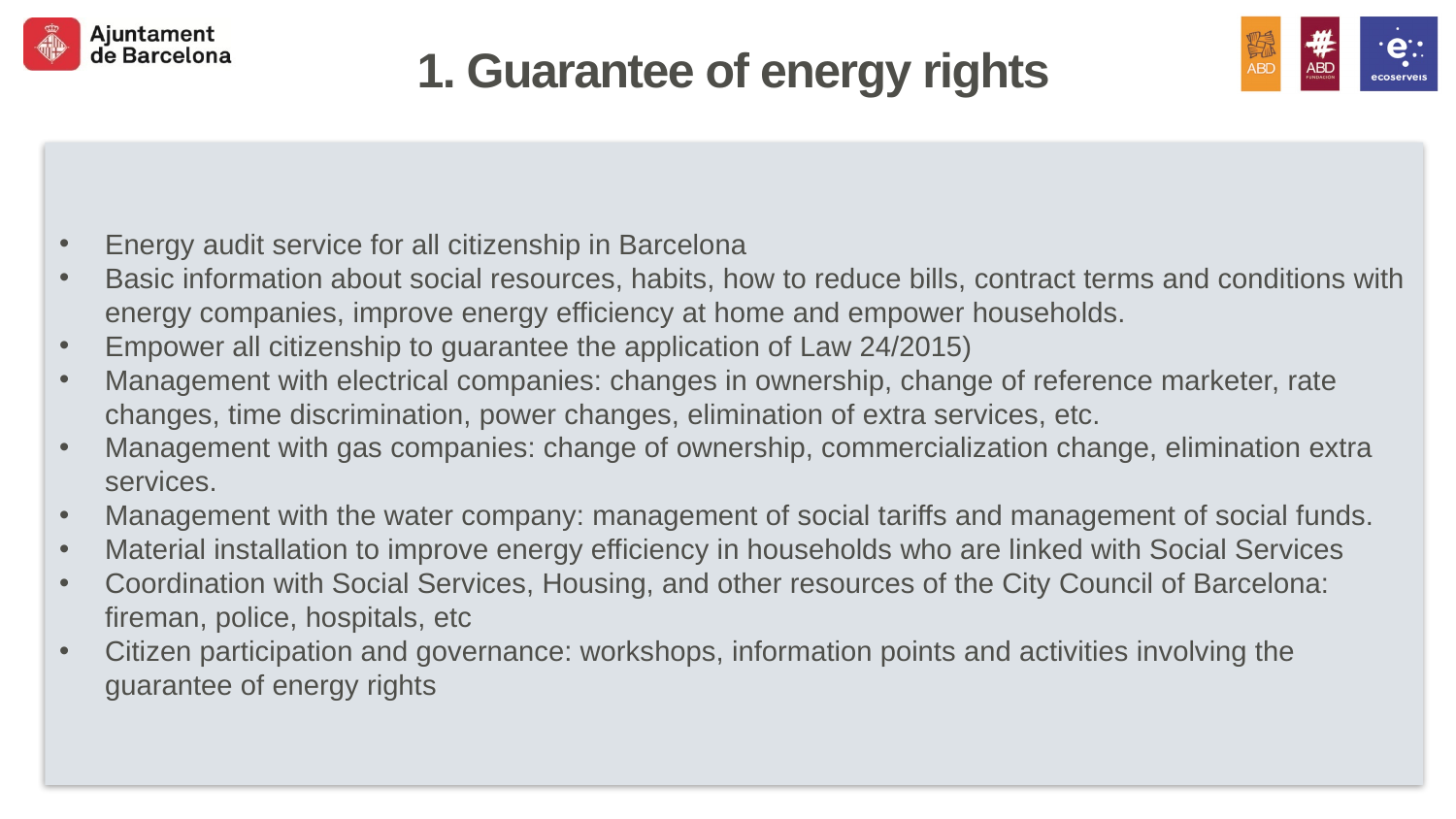

1. Guarantee of energy rights
Energy audit service for all citizenship in Barcelona
Basic information about social resources, habits, how to reduce bills, contract terms and conditions with energy companies, improve energy efficiency at home and empower households.
Empower all citizenship to guarantee the application of Law 24/2015)
Management with electrical companies: changes in ownership, change of reference marketer, rate changes, time discrimination, power changes, elimination of extra services, etc.
Management with gas companies: change of ownership, commercialization change, elimination extra services.
Management with the water company: management of social tariffs and management of social funds.
Material installation to improve energy efficiency in households who are linked with Social Services
Coordination with Social Services, Housing, and other resources of the City Council of Barcelona: fireman, police, hospitals, etc
Citizen participation and governance: workshops, information points and activities involving the guarantee of energy rights